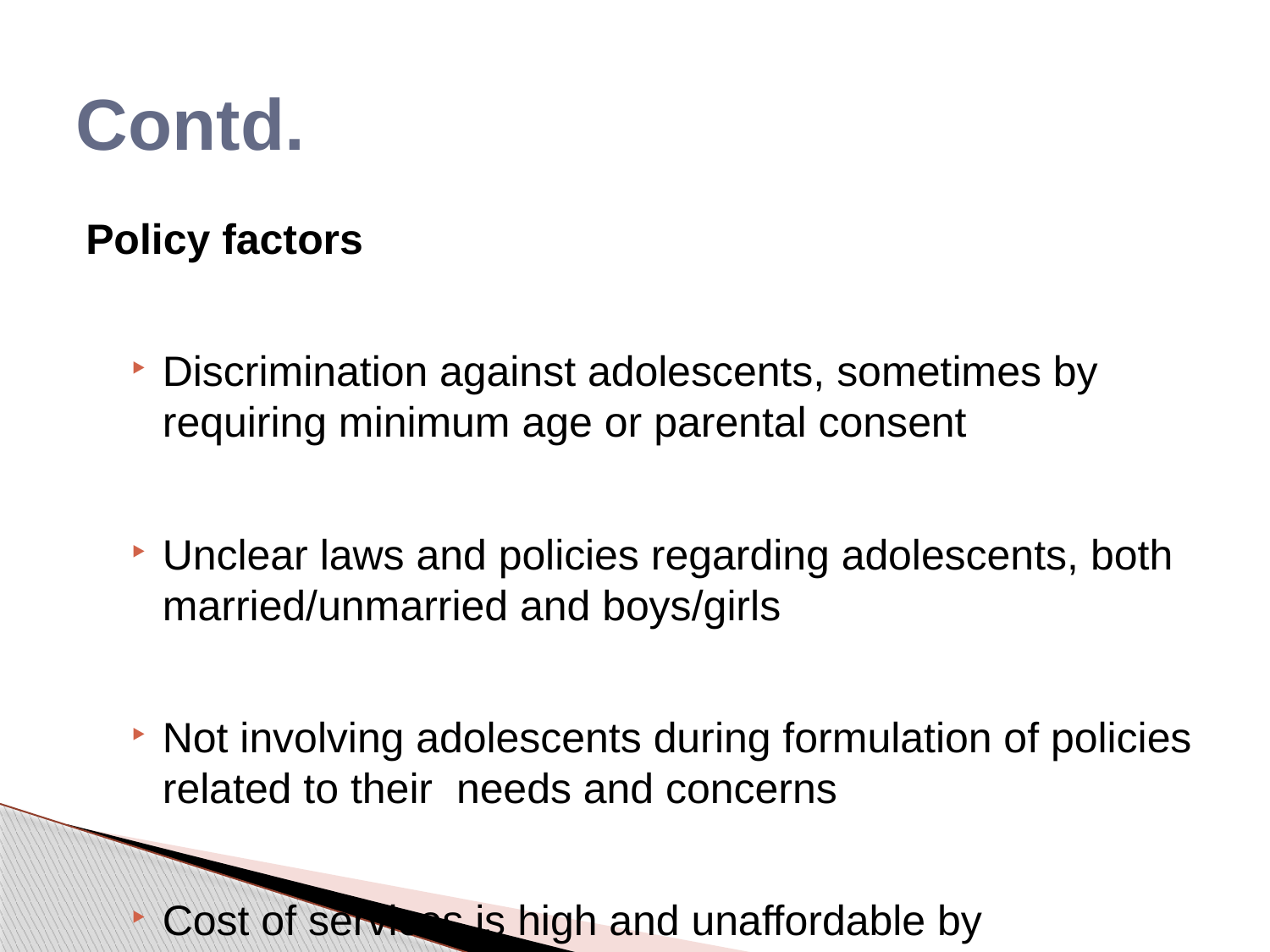

# Contd.
Policy factors

Discrimination against adolescents, sometimes by requiring minimum age or parental consent

Unclear laws and policies regarding adolescents, both married/unmarried and boys/girls

Not involving adolescents during formulation of policies related to their  needs and concerns

Cost of services is high and unaffordable by adolescents